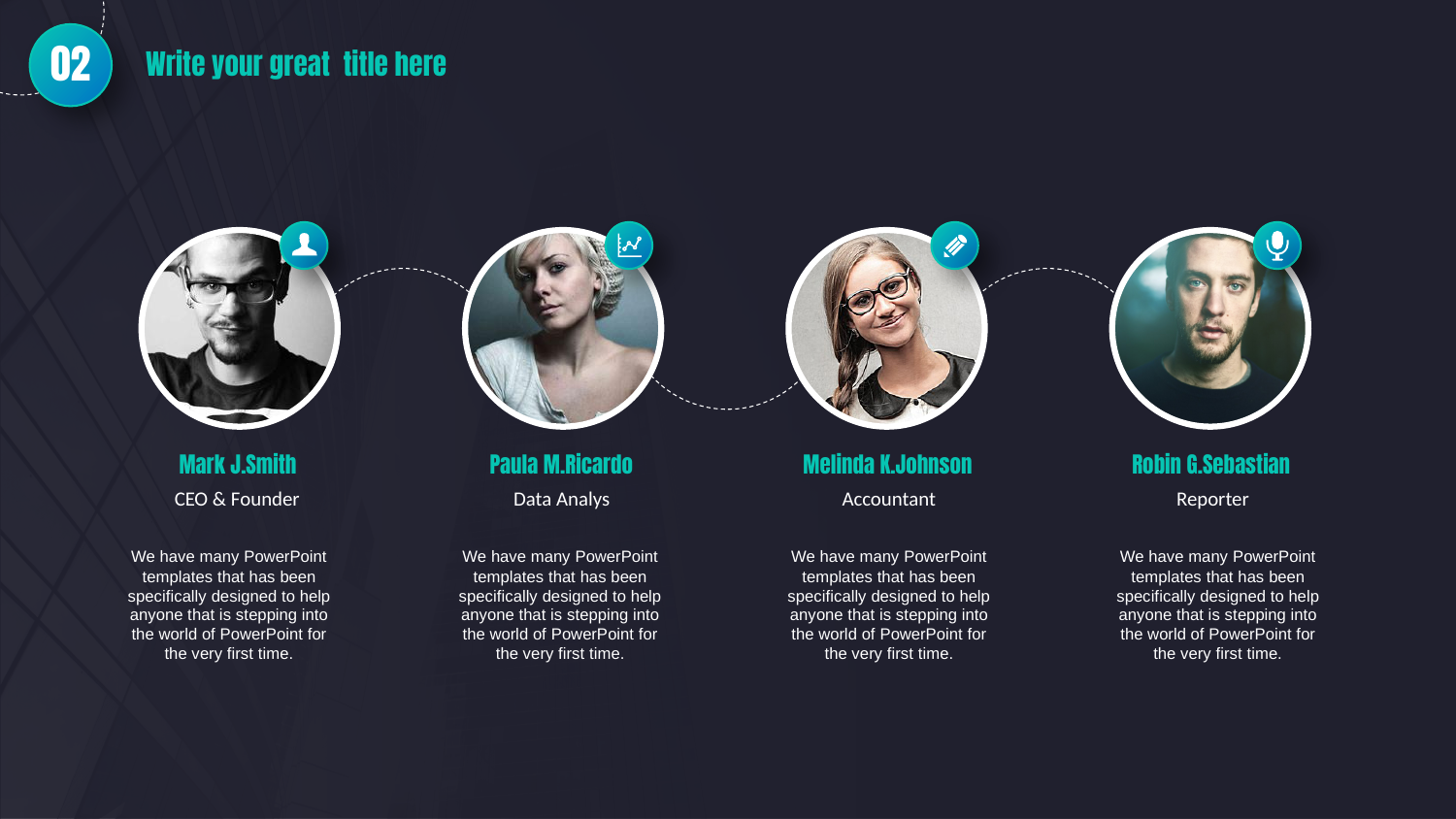

02
Write your great  title here

Mark J.Smith
Paula M.Ricardo
Melinda K.Johnson
Robin G.Sebastian
CEO & Founder
Data Analys
Accountant
Reporter
We have many PowerPoint templates that has been specifically designed to help anyone that is stepping into the world of PowerPoint for the very first time.
We have many PowerPoint templates that has been specifically designed to help anyone that is stepping into the world of PowerPoint for the very first time.
We have many PowerPoint templates that has been specifically designed to help anyone that is stepping into the world of PowerPoint for the very first time.
We have many PowerPoint templates that has been specifically designed to help anyone that is stepping into the world of PowerPoint for the very first time.